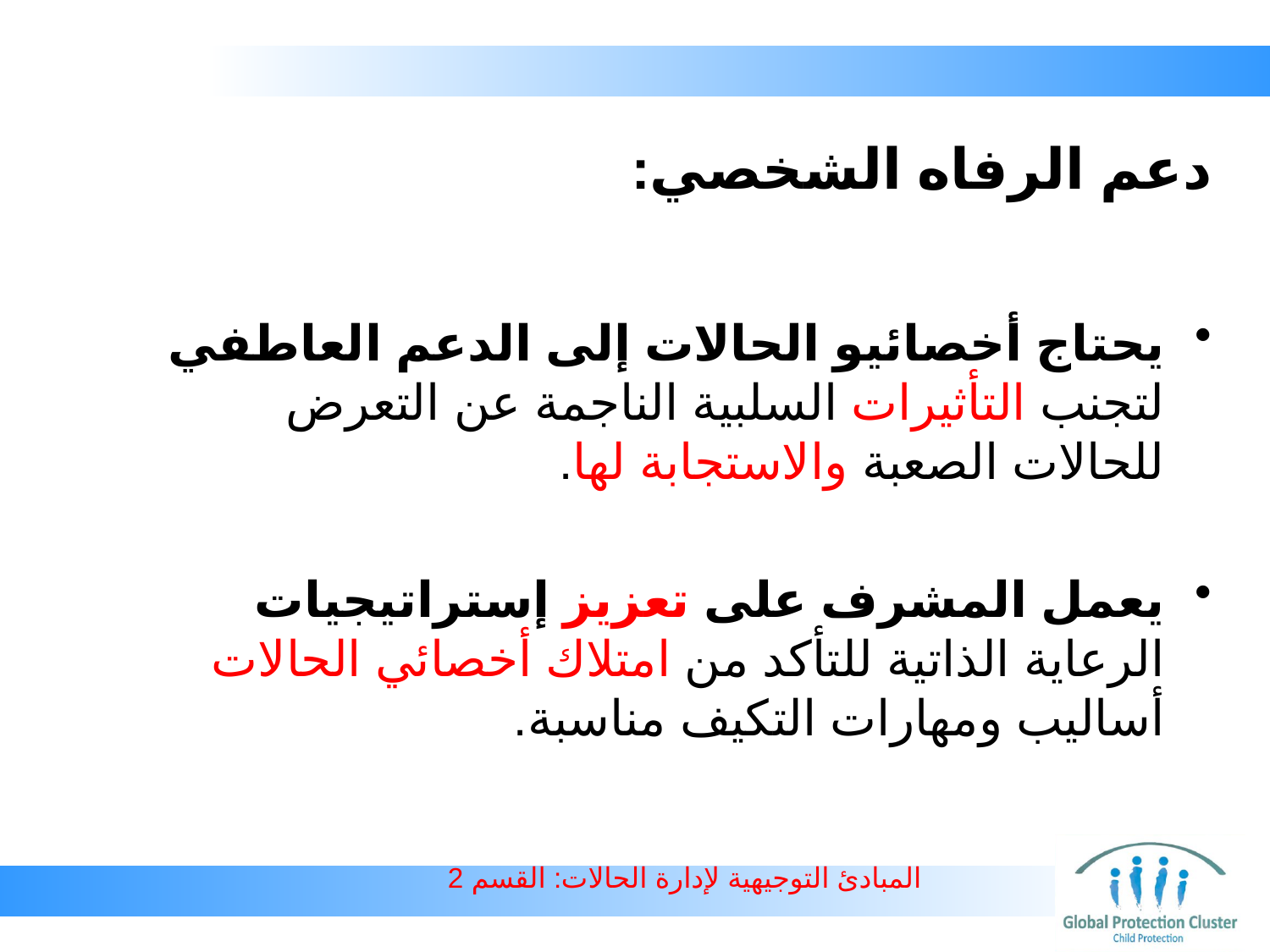

# ‏دعم الرفاه الشخصي:

يحتاج أخصائيو الحالات إلى الدعم العاطفي لتجنب التأثيرات السلبية الناجمة عن التعرض للحالات الصعبة والاستجابة لها.

يعمل المشرف على تعزيز إستراتيجيات الرعاية الذاتية للتأكد من امتلاك أخصائي الحالات أساليب ومهارات التكيف مناسبة.

المبادئ التوجيهية لإدارة الحالات: القسم 2